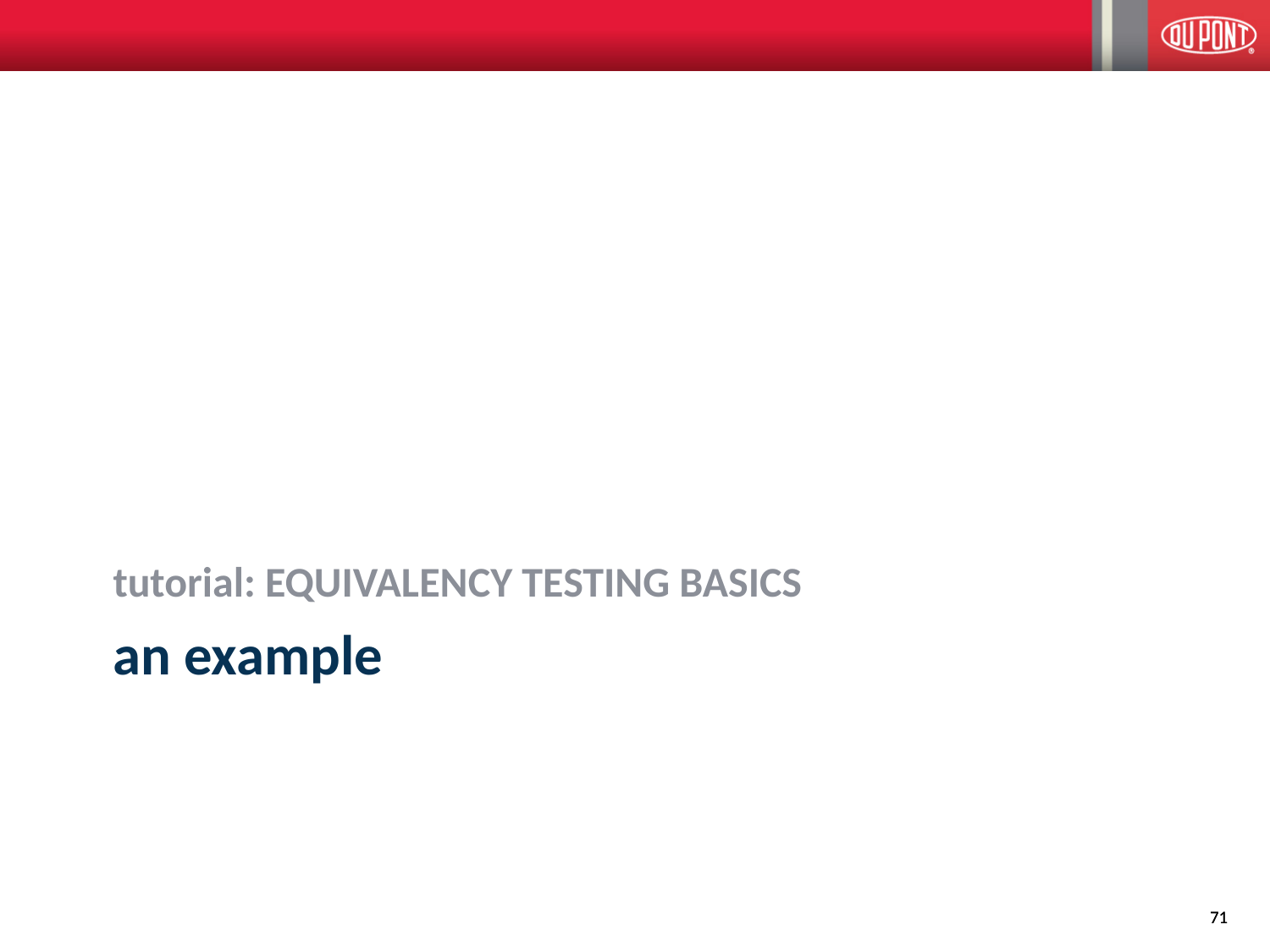

tutorial: EQUIVALENCY TESTING BASICS
# an example